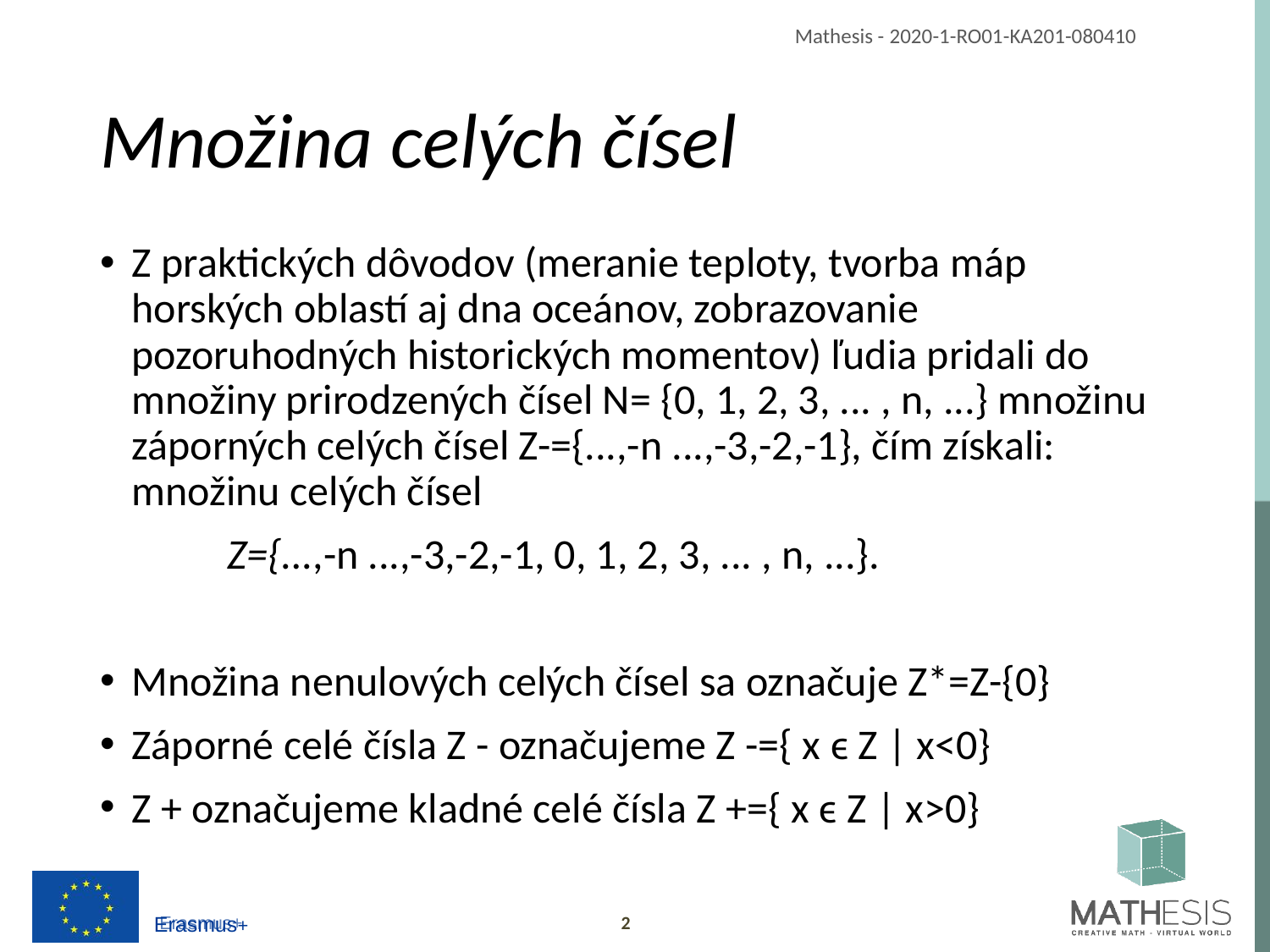

# Množina celých čísel
Z praktických dôvodov (meranie teploty, tvorba máp horských oblastí aj dna oceánov, zobrazovanie pozoruhodných historických momentov) ľudia pridali do množiny prirodzených čísel N= {0, 1, 2, 3, ... , n, ...} množinu záporných celých čísel Z-={...,-n ...,-3,-2,-1}, čím získali: množinu celých čísel
	Z={...,-n ...,-3,-2,-1, 0, 1, 2, 3, ... , n, ...}.

Množina nenulových celých čísel sa označuje Z*=Z-{0}
Záporné celé čísla Z - označujeme Z -={ x ϵ Z | x<0}
Z + označujeme kladné celé čísla Z +={ x ϵ Z | x>0}